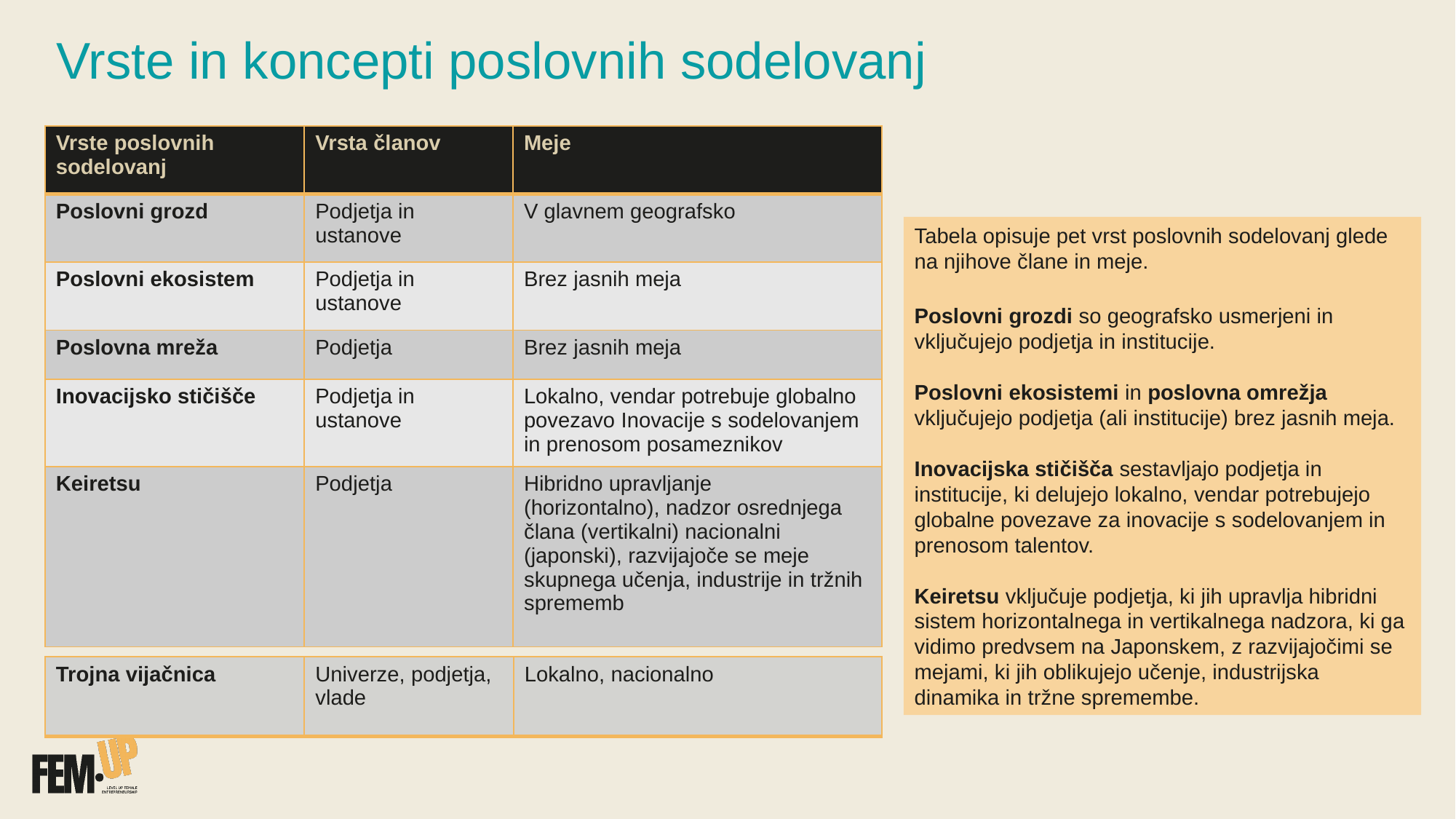

Vrste in koncepti poslovnih sodelovanj
| Vrste poslovnih sodelovanj | Vrsta članov | Meje |
| --- | --- | --- |
| Poslovni grozd | Podjetja in ustanove | V glavnem geografsko |
| Poslovni ekosistem | Podjetja in ustanove | Brez jasnih meja |
| Poslovna mreža | Podjetja | Brez jasnih meja |
| Inovacijsko stičišče | Podjetja in ustanove | Lokalno, vendar potrebuje globalno povezavo Inovacije s sodelovanjem in prenosom posameznikov |
| Keiretsu | Podjetja | Hibridno upravljanje (horizontalno), nadzor osrednjega člana (vertikalni) nacionalni (japonski), razvijajoče se meje skupnega učenja, industrije in tržnih sprememb |
Tabela opisuje pet vrst poslovnih sodelovanj glede na njihove člane in meje.

Poslovni grozdi so geografsko usmerjeni in vključujejo podjetja in institucije.
Poslovni ekosistemi in poslovna omrežja vključujejo podjetja (ali institucije) brez jasnih meja.
Inovacijska stičišča sestavljajo podjetja in institucije, ki delujejo lokalno, vendar potrebujejo globalne povezave za inovacije s sodelovanjem in prenosom talentov.
Keiretsu vključuje podjetja, ki jih upravlja hibridni sistem horizontalnega in vertikalnega nadzora, ki ga vidimo predvsem na Japonskem, z razvijajočimi se mejami, ki jih oblikujejo učenje, industrijska dinamika in tržne spremembe.
| Trojna vijačnica | Univerze, podjetja, vlade | Lokalno, nacionalno |
| --- | --- | --- |